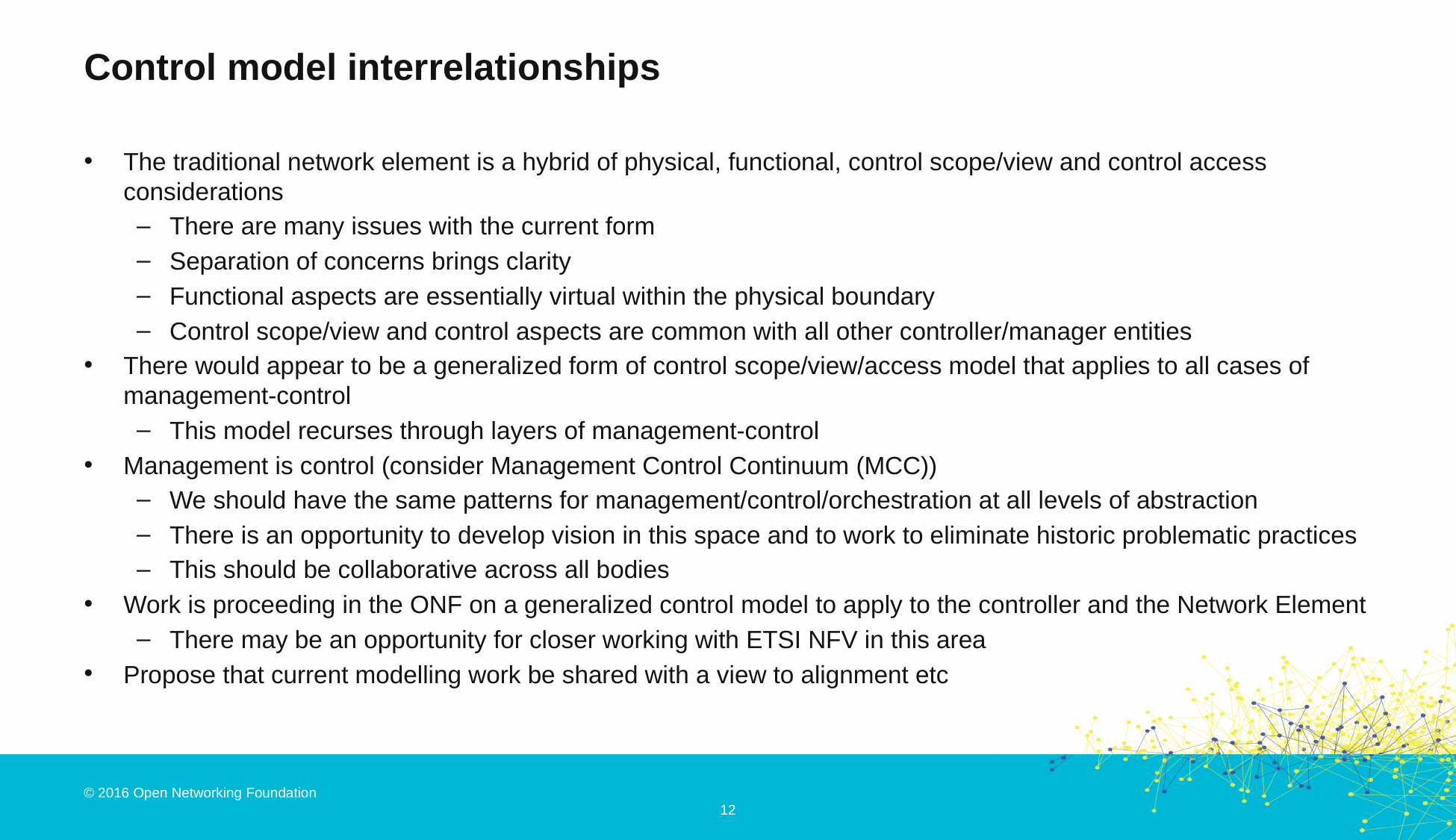

# Control model interrelationships
The traditional network element is a hybrid of physical, functional, control scope/view and control access considerations
There are many issues with the current form
Separation of concerns brings clarity
Functional aspects are essentially virtual within the physical boundary
Control scope/view and control aspects are common with all other controller/manager entities
There would appear to be a generalized form of control scope/view/access model that applies to all cases of management-control
This model recurses through layers of management-control
Management is control (consider Management Control Continuum (MCC))
We should have the same patterns for management/control/orchestration at all levels of abstraction
There is an opportunity to develop vision in this space and to work to eliminate historic problematic practices
This should be collaborative across all bodies
Work is proceeding in the ONF on a generalized control model to apply to the controller and the Network Element
There may be an opportunity for closer working with ETSI NFV in this area
Propose that current modelling work be shared with a view to alignment etc
12